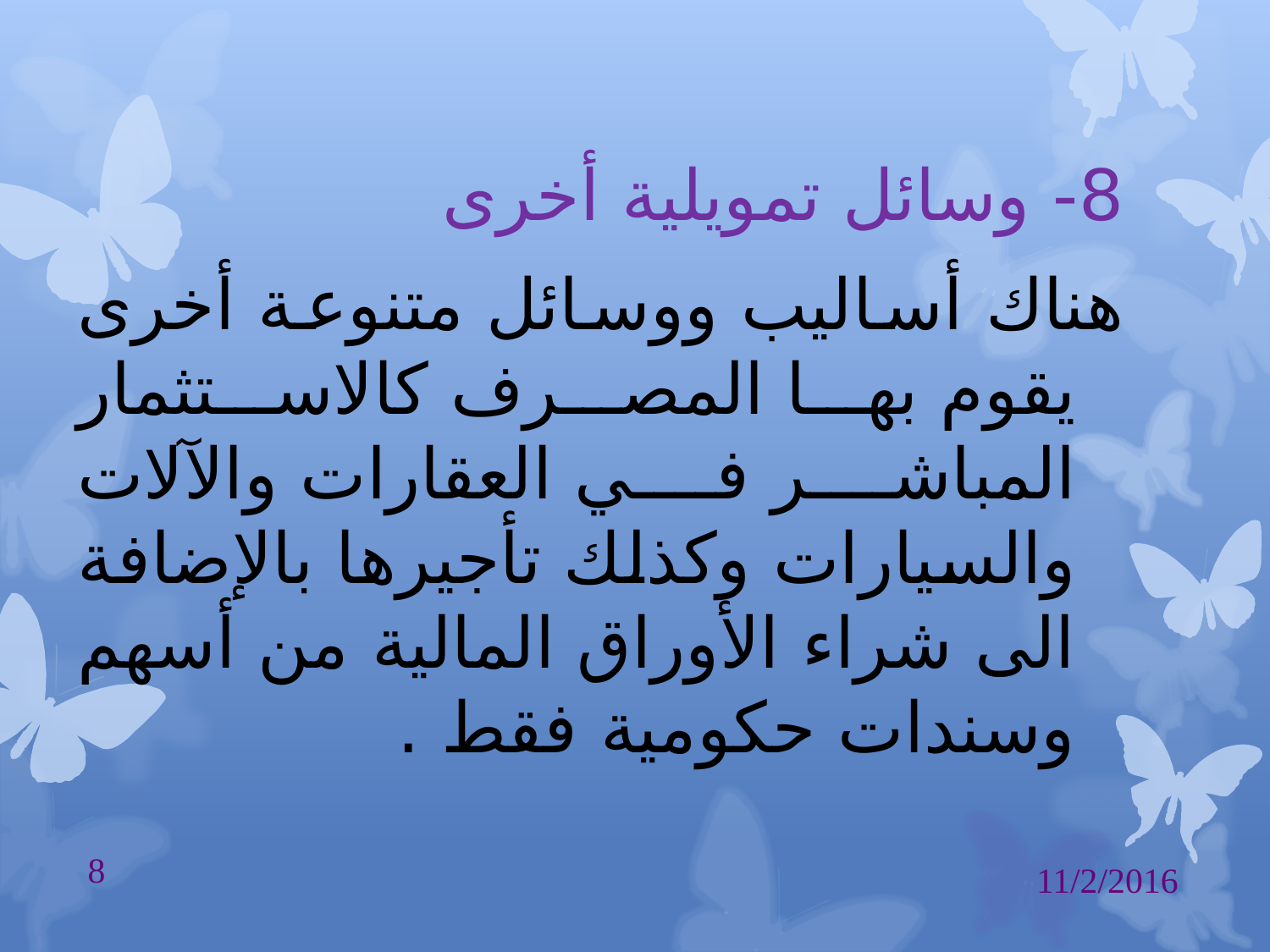

8- وسائل تمويلية أخرى
هناك أساليب ووسائل متنوعة أخرى يقوم بها المصرف كالاستثمار المباشر في العقارات والآلات والسيارات وكذلك تأجيرها بالإضافة الى شراء الأوراق المالية من أسهم وسندات حكومية فقط .
8
11/2/2016